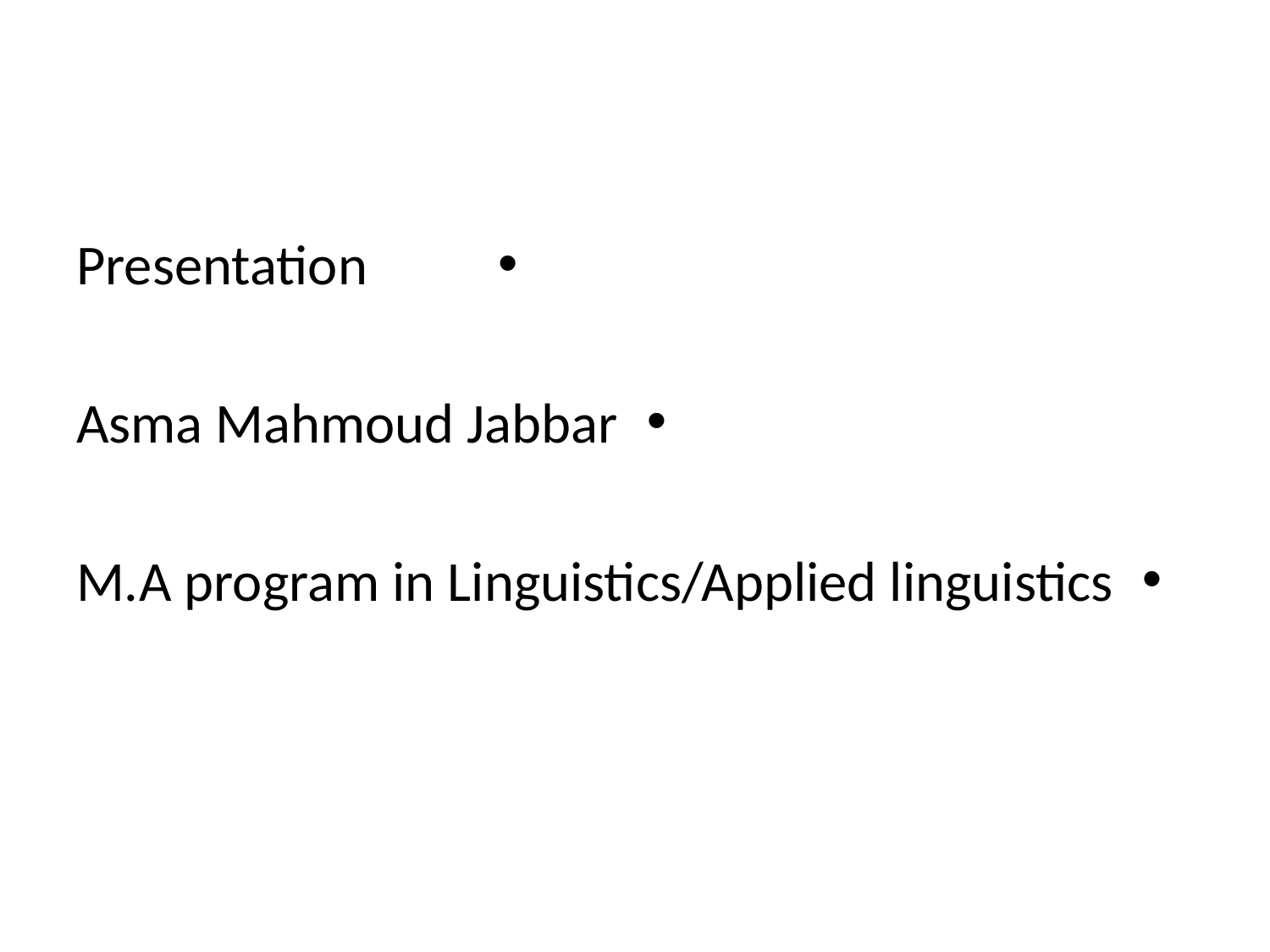

Presentation

Asma Mahmoud Jabbar

M.A program in Linguistics/Applied linguistics